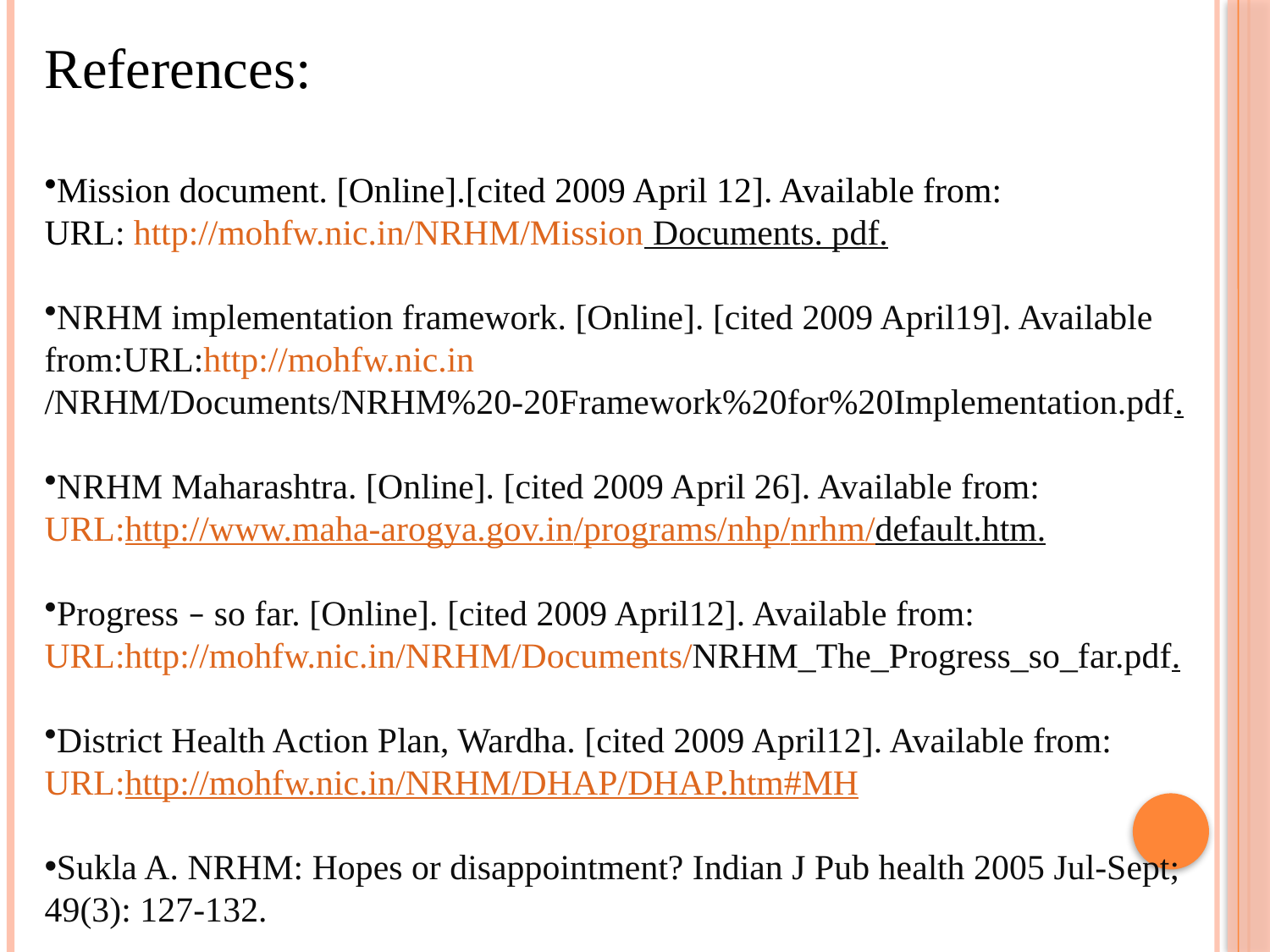

References:

Mission document. [Online].[cited 2009 April 12]. Available from:
URL: http://mohfw.nic.in/NRHM/Mission Documents. pdf.

NRHM implementation framework. [Online]. [cited 2009 April19]. Available from:URL:http://mohfw.nic.in/NRHM/Documents/NRHM%20-20Framework%20for%20Implementation.pdf.

NRHM Maharashtra. [Online]. [cited 2009 April 26]. Available from:
URL:http://www.maha-arogya.gov.in/programs/nhp/nrhm/default.htm.

Progress – so far. [Online]. [cited 2009 April12]. Available from:
URL:http://mohfw.nic.in/NRHM/Documents/NRHM_The_Progress_so_far.pdf.

District Health Action Plan, Wardha. [cited 2009 April12]. Available from:
URL:http://mohfw.nic.in/NRHM/DHAP/DHAP.htm#MH

Sukla A. NRHM: Hopes or disappointment? Indian J Pub health 2005 Jul-Sept; 49(3): 127-132.